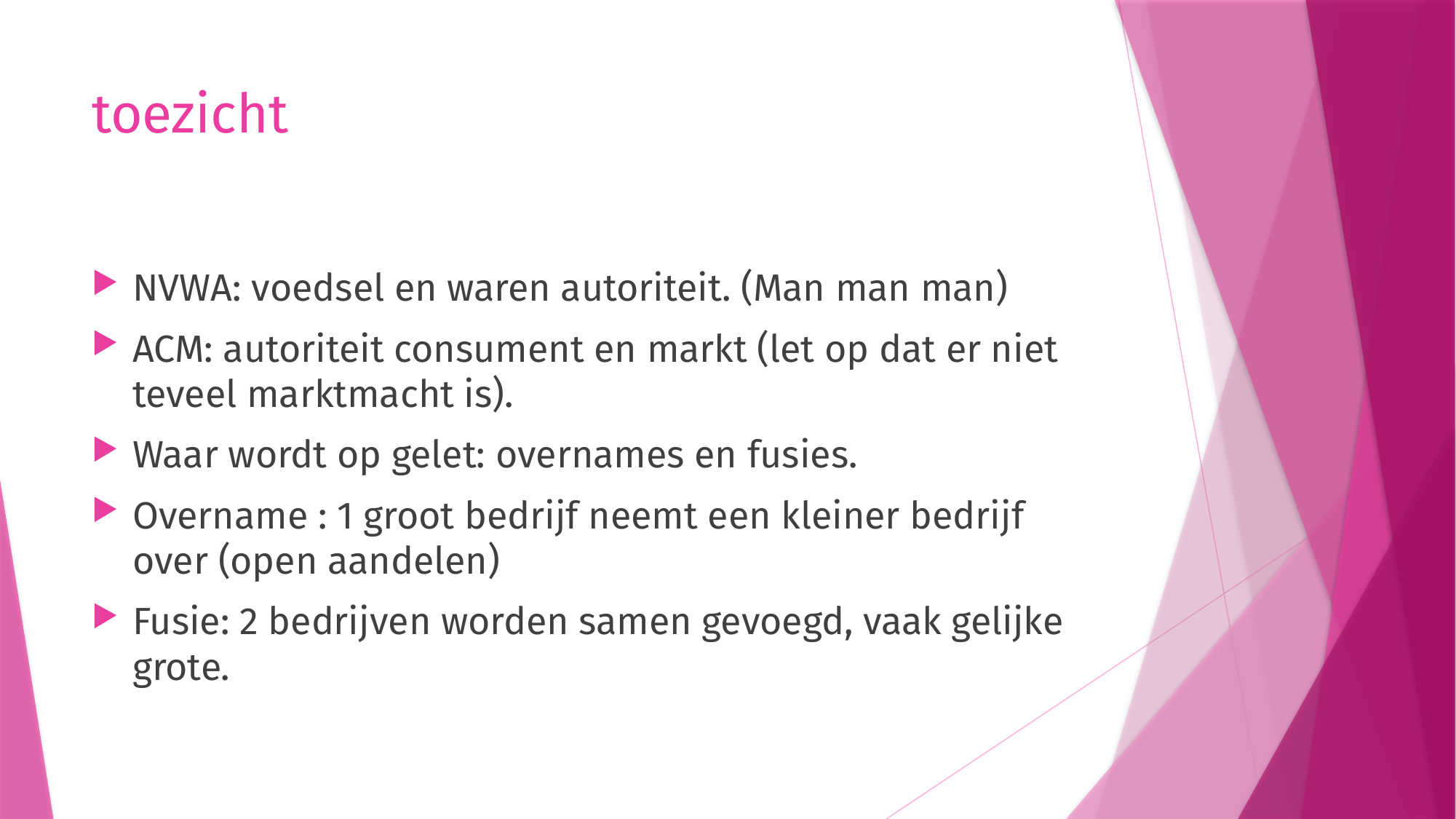

# toezicht
NVWA: voedsel en waren autoriteit. (Man man man)
ACM: autoriteit consument en markt (let op dat er niet teveel marktmacht is).
Waar wordt op gelet: overnames en fusies.
Overname : 1 groot bedrijf neemt een kleiner bedrijf over (open aandelen)
Fusie: 2 bedrijven worden samen gevoegd, vaak gelijke grote.